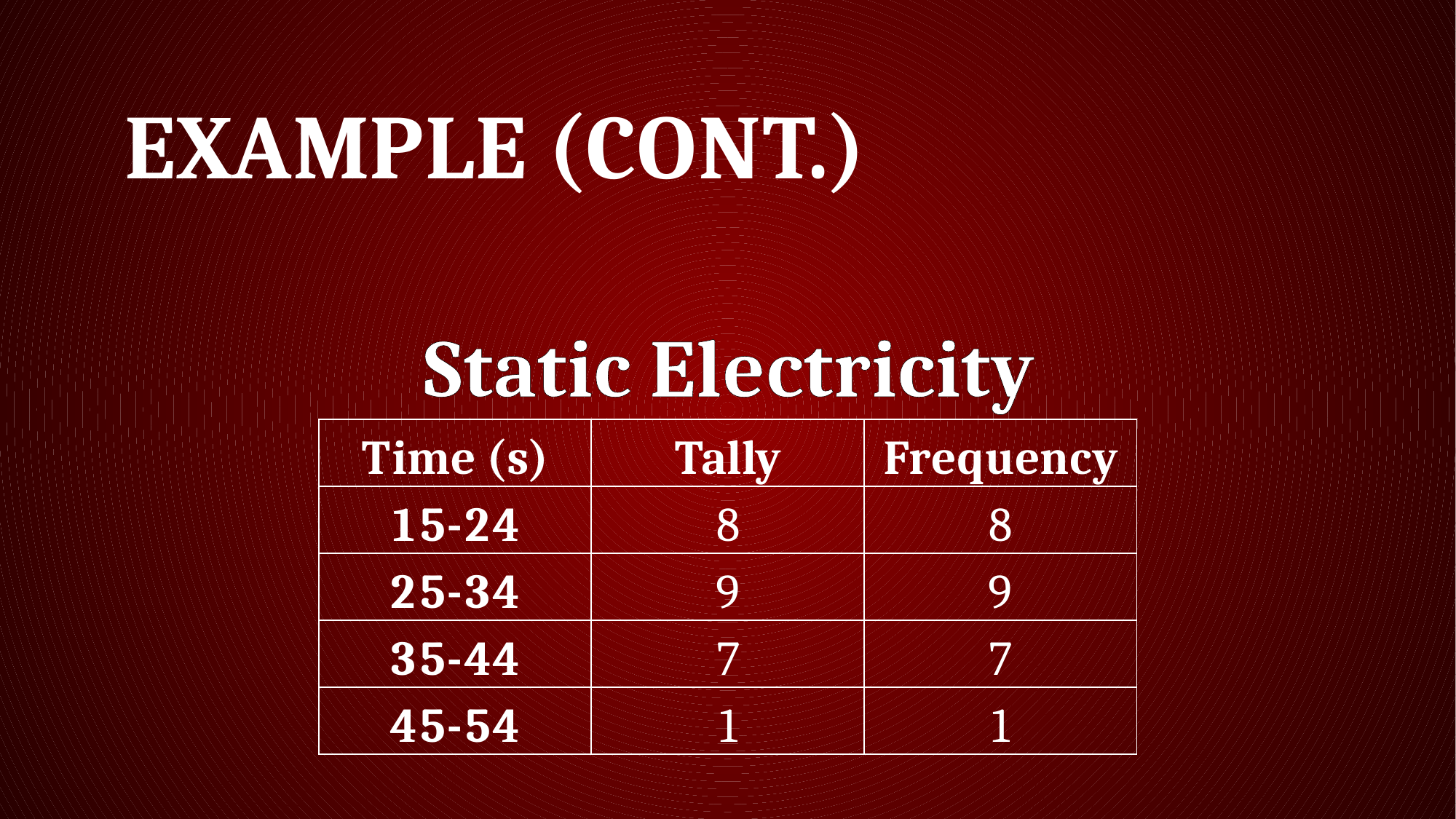

# Example (cont.)
Static Electricity
| Time (s) | Tally | Frequency |
| --- | --- | --- |
| 15-24 | 8 | 8 |
| 25-34 | 9 | 9 |
| 35-44 | 7 | 7 |
| 45-54 | 1 | 1 |